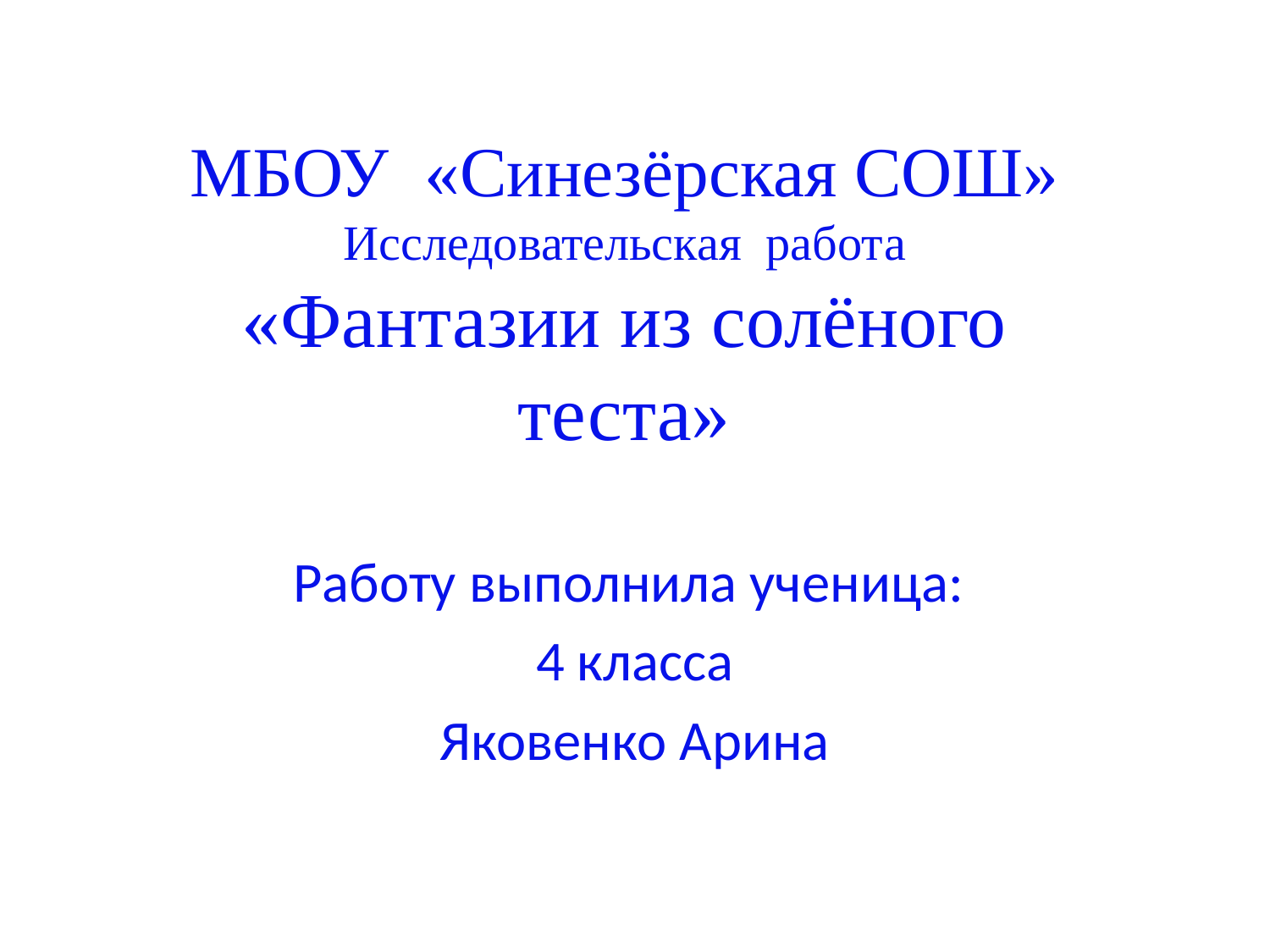

# МБОУ  «Синезёрская СОШ» Исследовательская  работа «Фантазии из солёного теста»
Работу выполнила ученица:
4 класса
Яковенко Арина